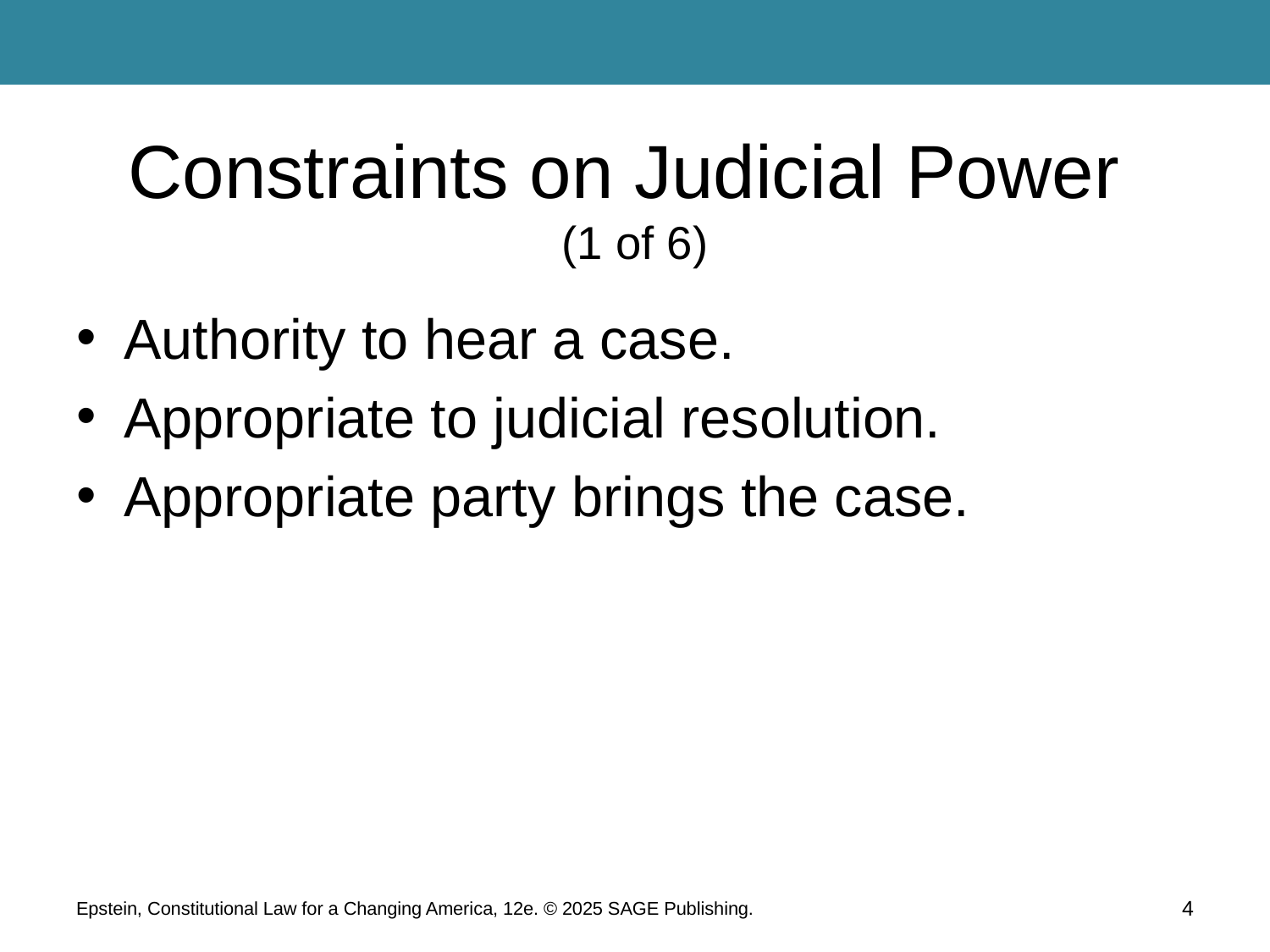

# Constraints on Judicial Power (1 of 6)
Authority to hear a case.
Appropriate to judicial resolution.
Appropriate party brings the case.

Epstein, Constitutional Law for a Changing America, 12e. © 2025 SAGE Publishing.
4